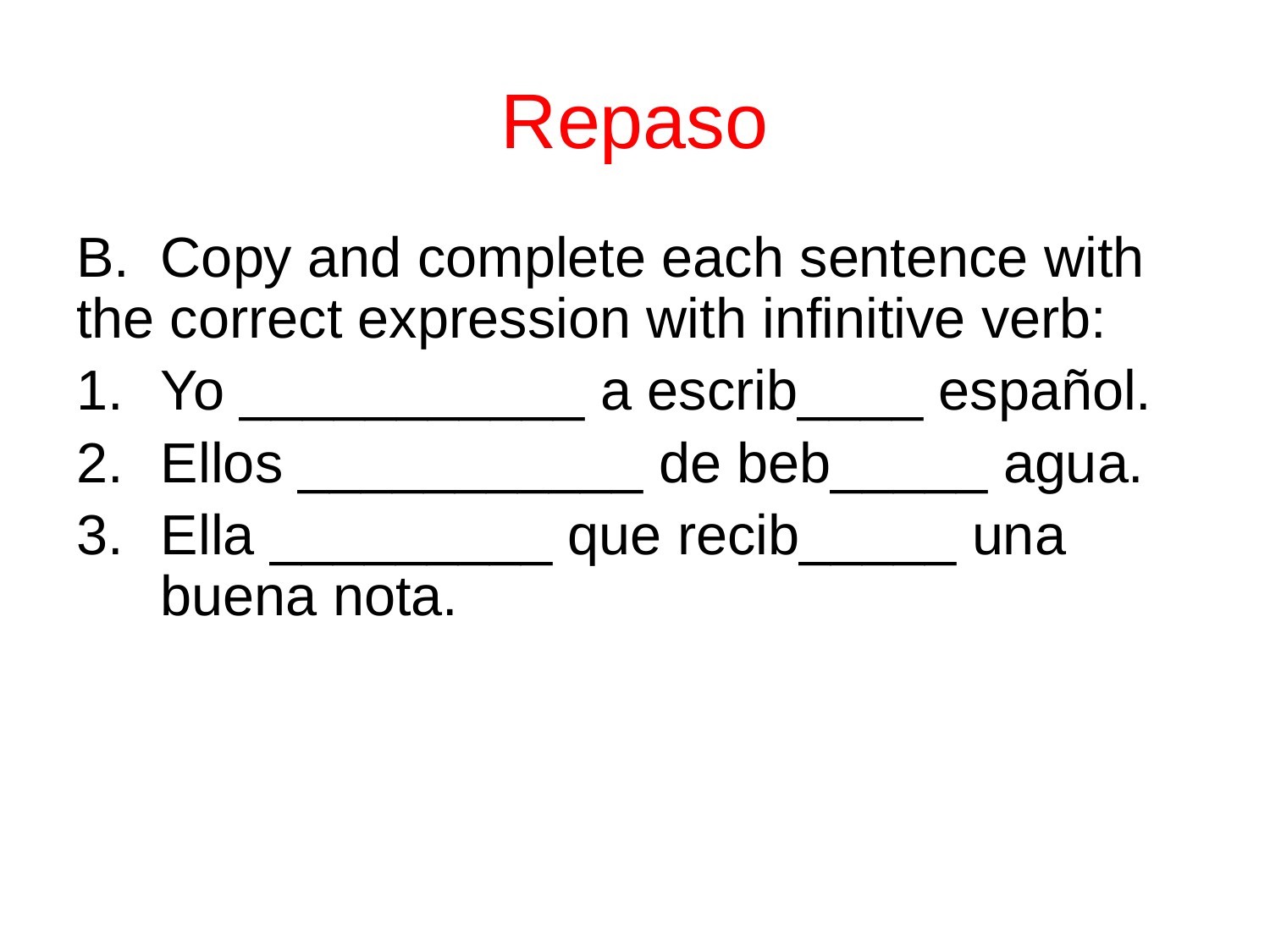

# Repaso
B.  Copy and complete each sentence with the correct expression with infinitive verb:
Yo ___________ a escrib____ español.
Ellos ___________ de beb_____ agua.
Ella _________ que recib_____ una buena nota.